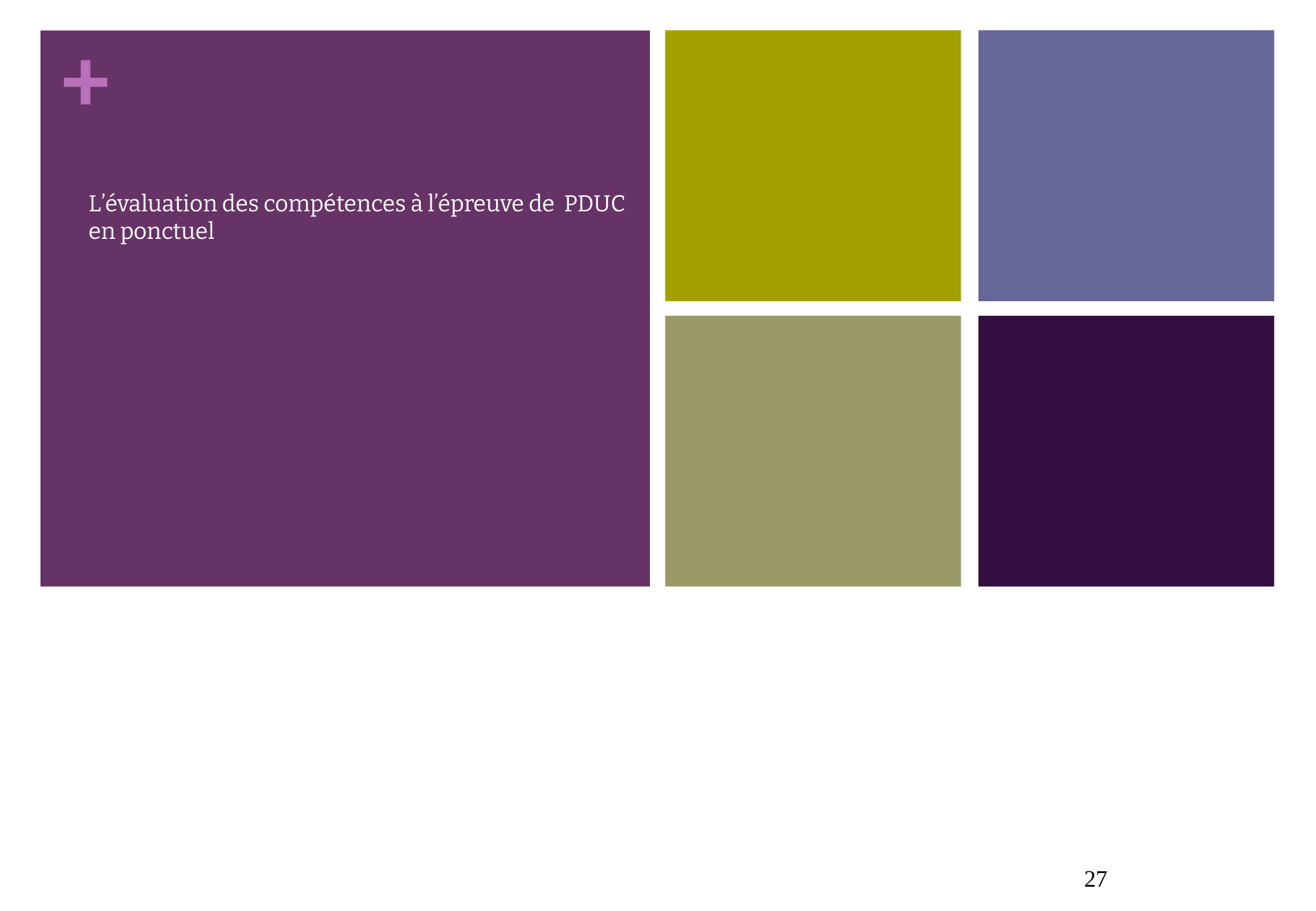

# L’évaluation des compétences à l’épreuve de  PDUC en ponctuel
27